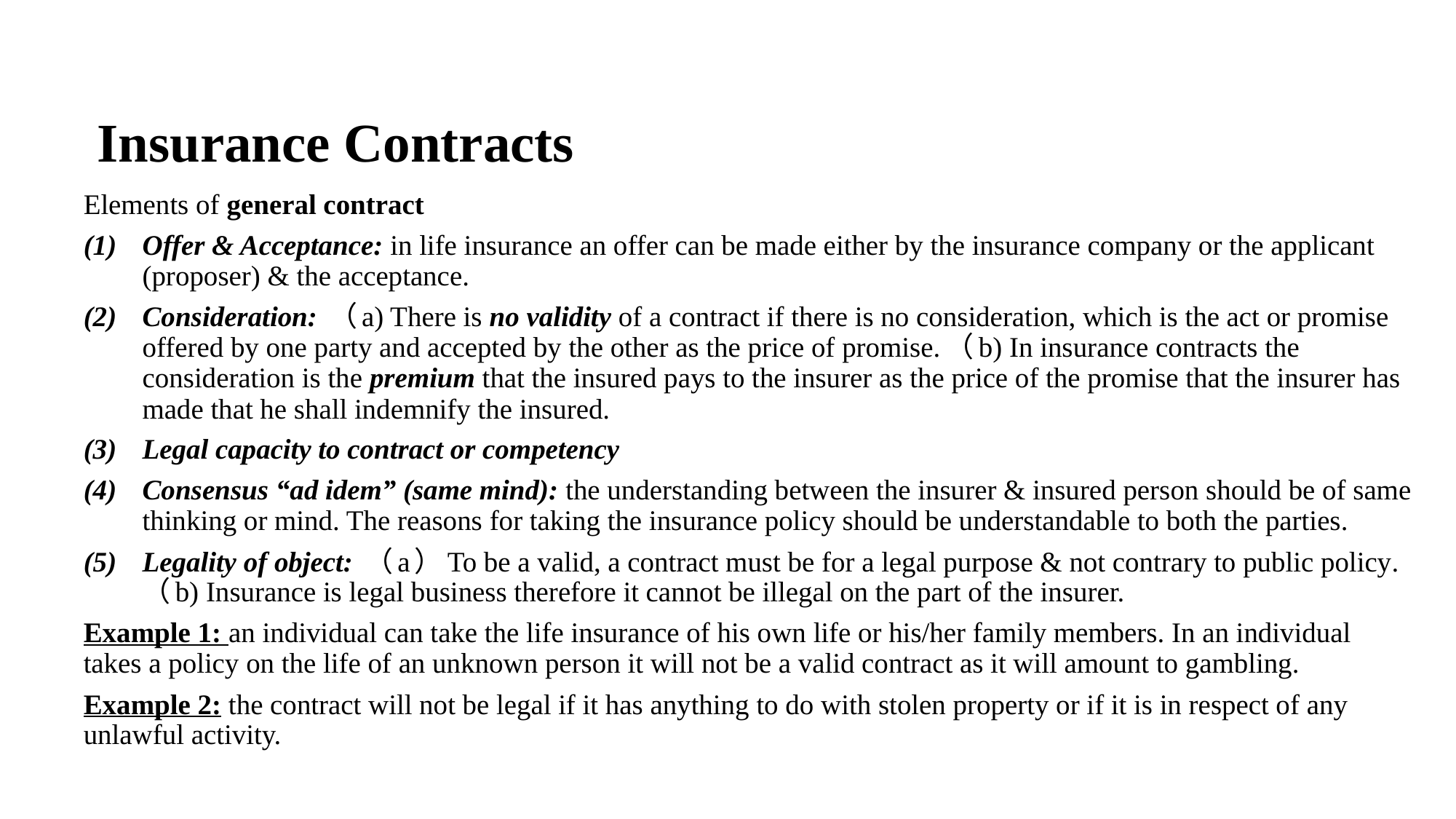

# Insurance Contracts
Elements of general contract
Offer & Acceptance: in life insurance an offer can be made either by the insurance company or the applicant (proposer) & the acceptance.
Consideration: （a) There is no validity of a contract if there is no consideration, which is the act or promise offered by one party and accepted by the other as the price of promise.（b) In insurance contracts the consideration is the premium that the insured pays to the insurer as the price of the promise that the insurer has made that he shall indemnify the insured.
Legal capacity to contract or competency
Consensus “ad idem” (same mind): the understanding between the insurer & insured person should be of same thinking or mind. The reasons for taking the insurance policy should be understandable to both the parties.
Legality of object: （a）To be a valid, a contract must be for a legal purpose & not contrary to public policy. （b) Insurance is legal business therefore it cannot be illegal on the part of the insurer.
Example 1: an individual can take the life insurance of his own life or his/her family members. In an individual takes a policy on the life of an unknown person it will not be a valid contract as it will amount to gambling.
Example 2: the contract will not be legal if it has anything to do with stolen property or if it is in respect of any unlawful activity.